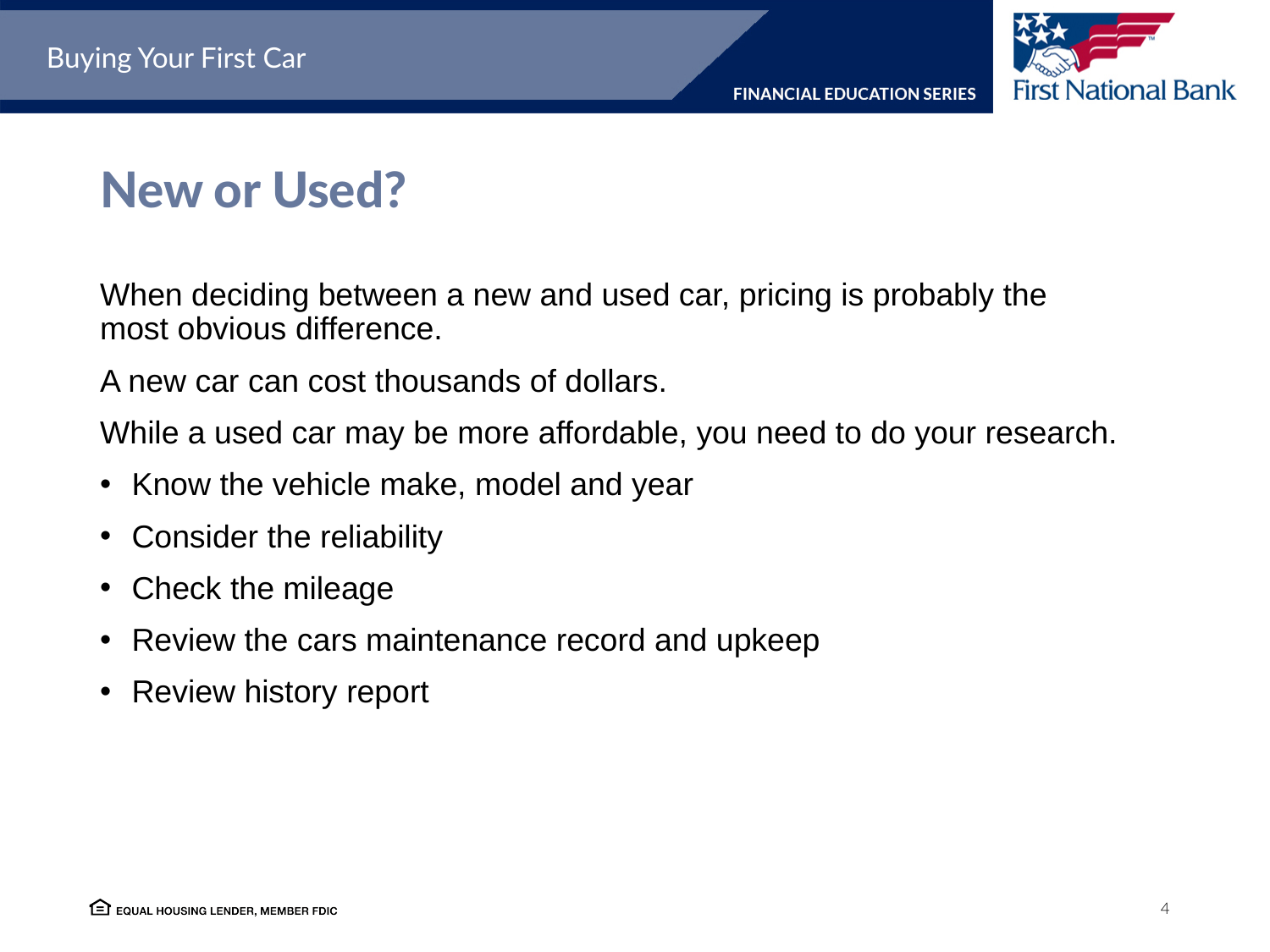

Buying Your First Car
# New or Used?
When deciding between a new and used car, pricing is probably the most obvious difference.
A new car can cost thousands of dollars.
While a used car may be more affordable, you need to do your research.
Know the vehicle make, model and year
Consider the reliability
Check the mileage
Review the cars maintenance record and upkeep
Review history report
4